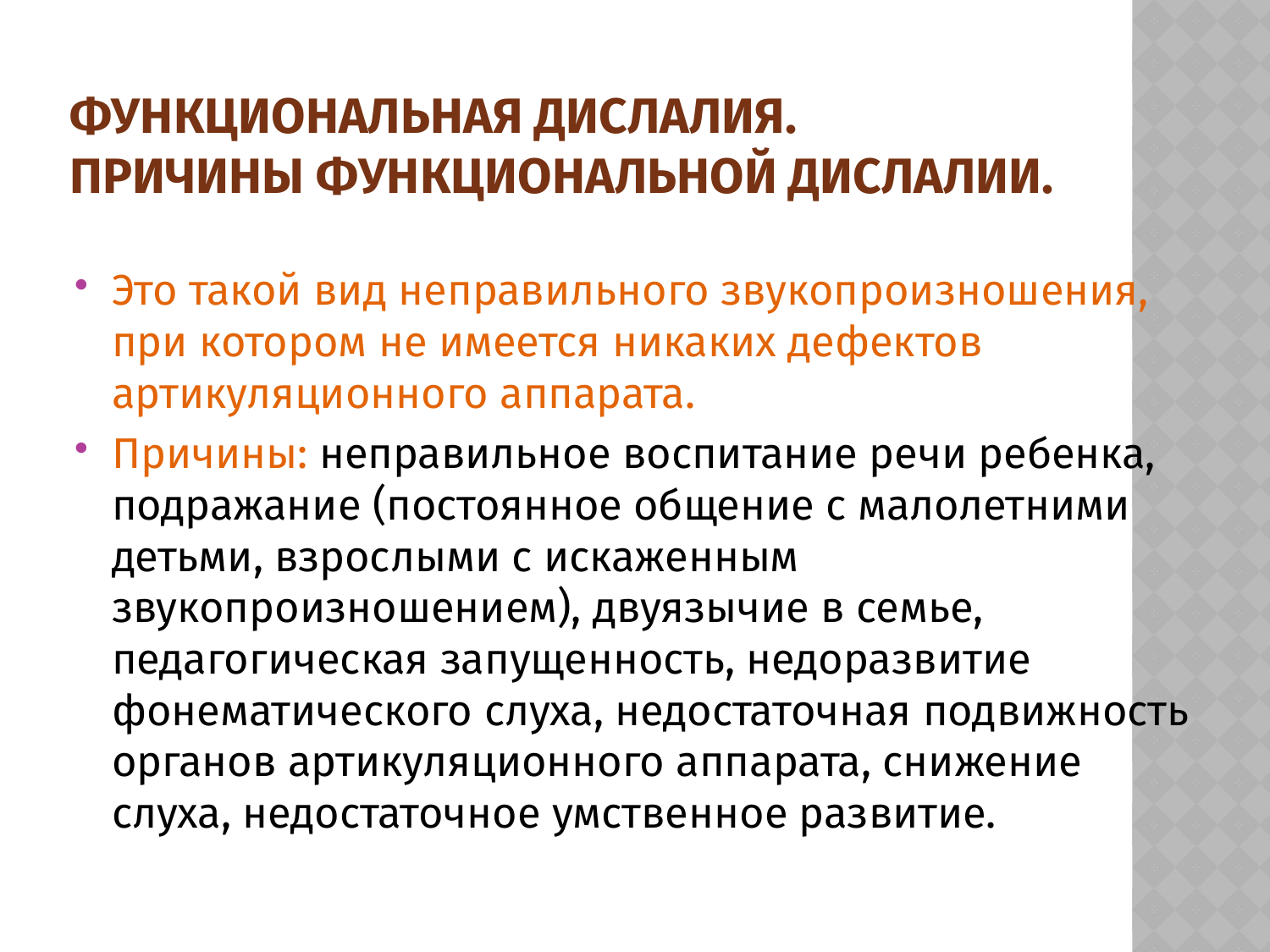

# Функциональная дислалия. Причины функциональной дислалии.
Это такой вид неправильного звукопроизношения, при котором не имеется никаких дефектов артикуляционного аппарата.
Причины: неправильное воспитание речи ребенка, подражание (постоянное общение с малолетними детьми, взрослыми с искаженным звукопроизношением), двуязычие в семье, педагогическая запущенность, недоразвитие фонематического слуха, недостаточная подвижность органов артикуляционного аппарата, снижение слуха, недостаточное умственное развитие.